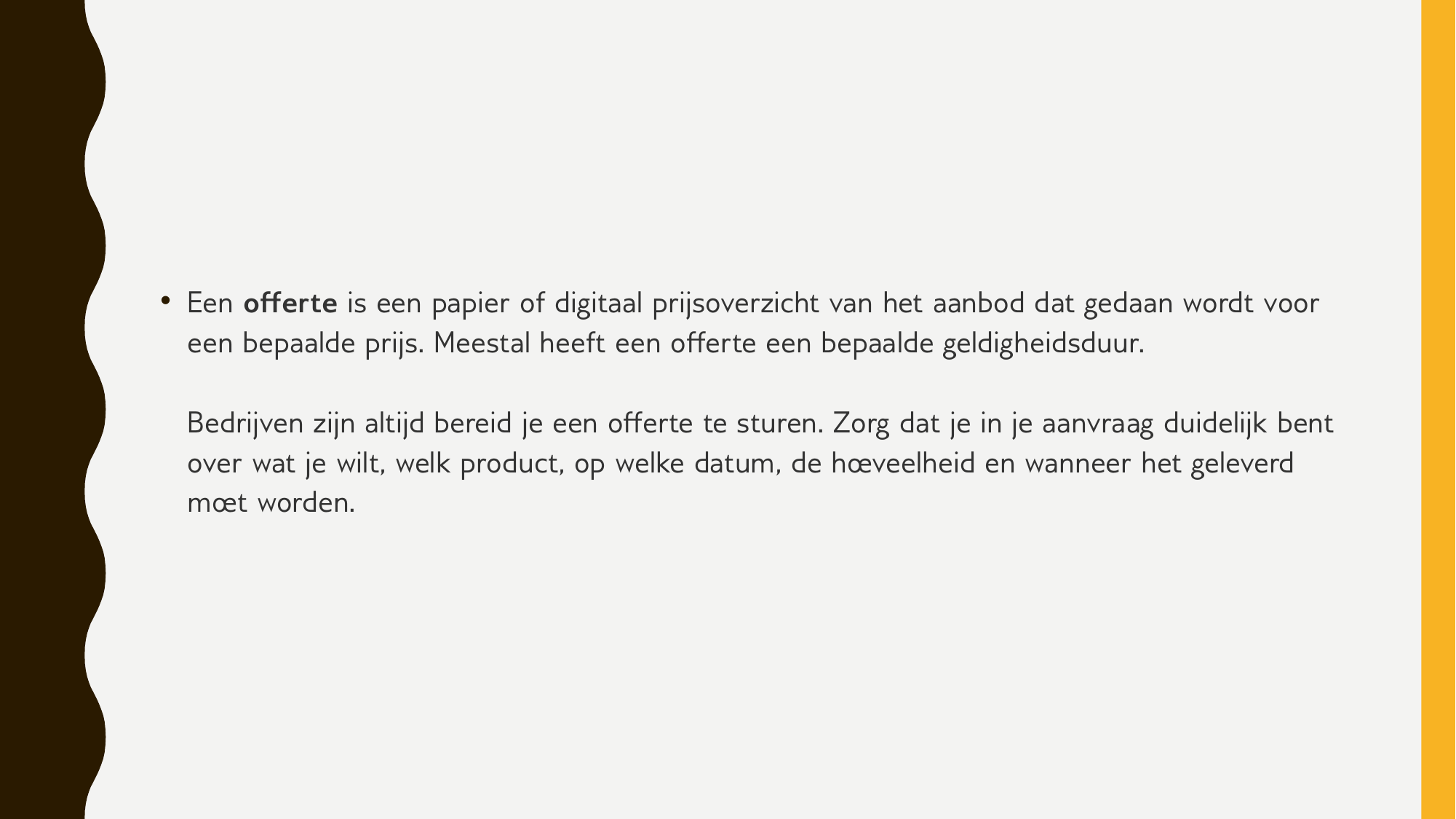

Een offerte is een papier of digitaal prijsoverzicht van het aanbod dat gedaan wordt voor een bepaalde prijs. Meestal heeft een offerte een bepaalde geldigheidsduur.
Bedrijven zijn altijd bereid je een offerte te sturen. Zorg dat je in je aanvraag duidelijk bent over wat je wilt, welk product, op welke datum, de hoeveelheid en wanneer het geleverd moet worden.